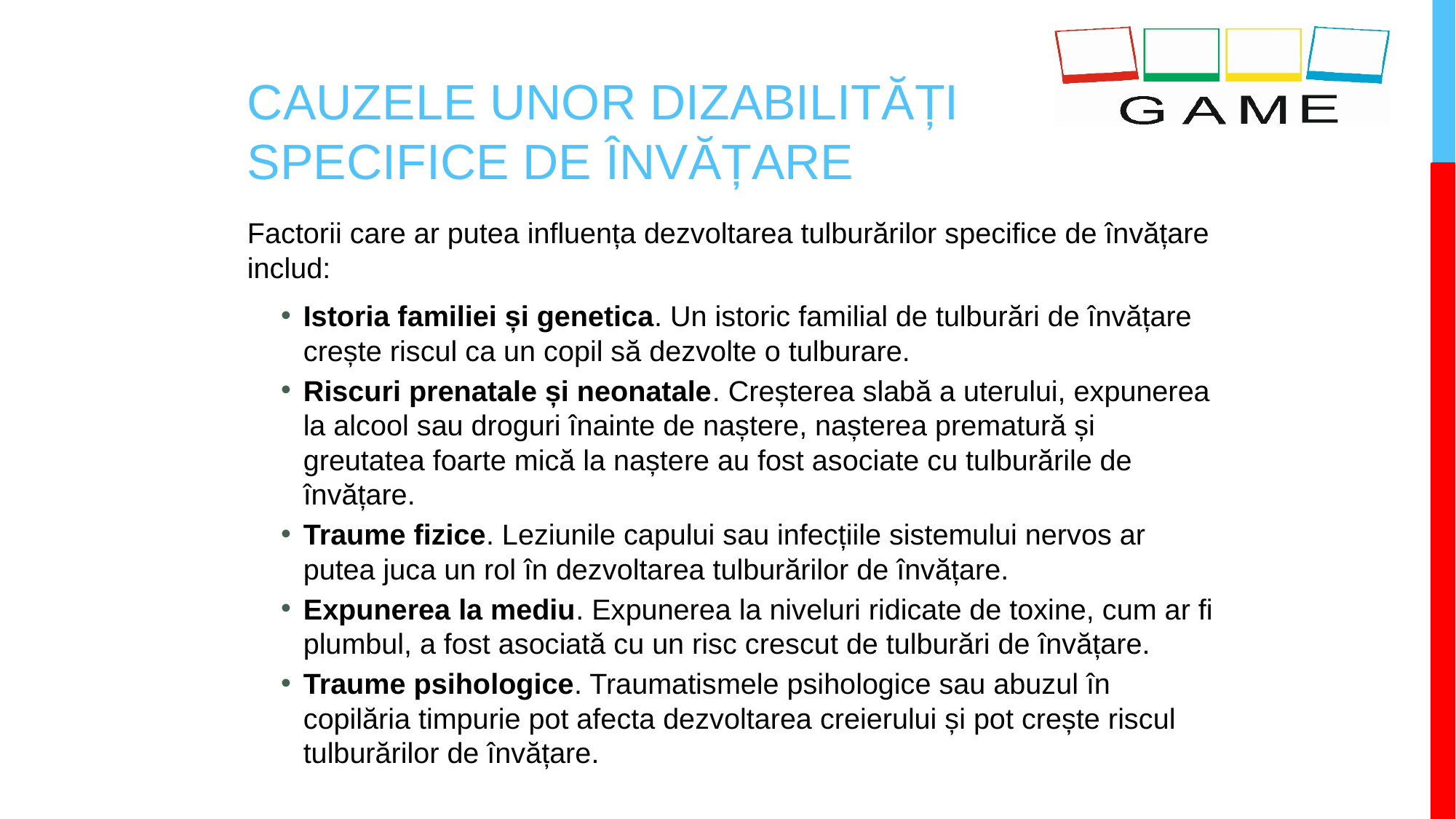

# CAUZELE UNOR DIZABILITĂȚI SPECIFICE DE ÎNVĂȚARE
Factorii care ar putea influența dezvoltarea tulburărilor specifice de învățare includ:
Istoria familiei și genetica. Un istoric familial de tulburări de învățare crește riscul ca un copil să dezvolte o tulburare.
Riscuri prenatale și neonatale. Creșterea slabă a uterului, expunerea la alcool sau droguri înainte de naștere, nașterea prematură și greutatea foarte mică la naștere au fost asociate cu tulburările de învățare.
Traume fizice. Leziunile capului sau infecțiile sistemului nervos ar putea juca un rol în dezvoltarea tulburărilor de învățare.
Expunerea la mediu. Expunerea la niveluri ridicate de toxine, cum ar fi plumbul, a fost asociată cu un risc crescut de tulburări de învățare.
Traume psihologice. Traumatismele psihologice sau abuzul în copilăria timpurie pot afecta dezvoltarea creierului și pot crește riscul tulburărilor de învățare.